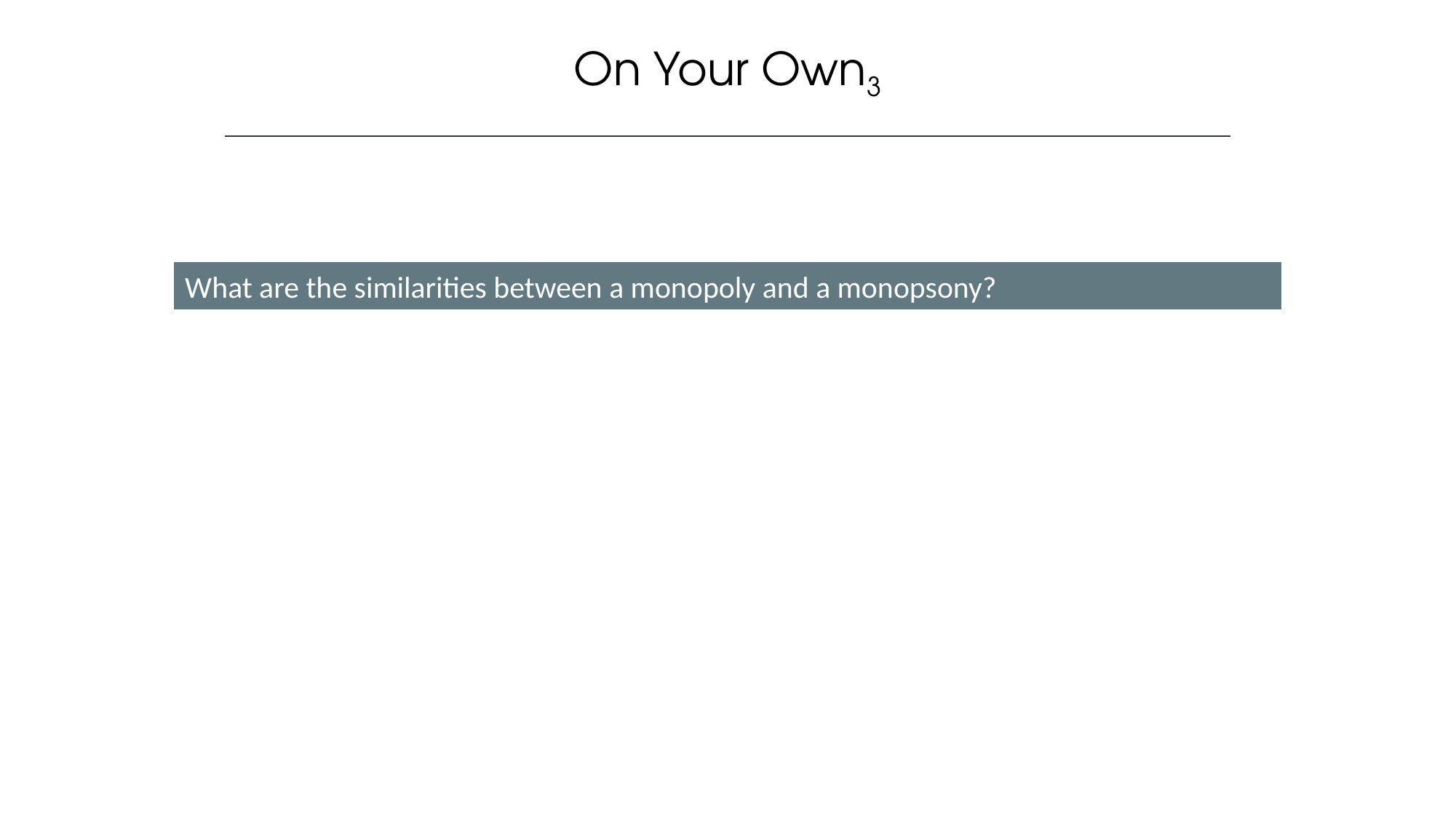

On Your Own3
What are the similarities between a monopoly and a monopsony?